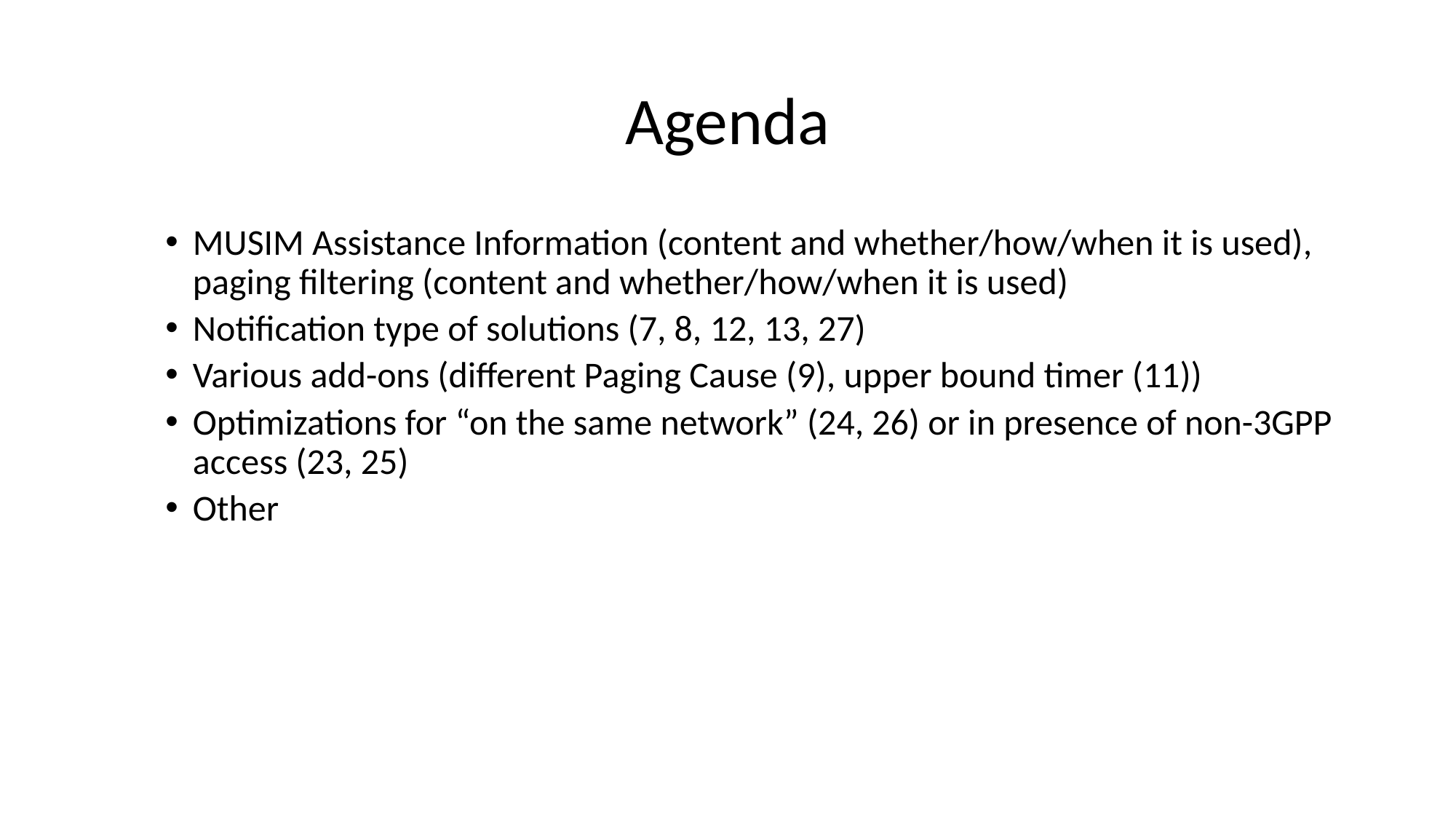

# Agenda
MUSIM Assistance Information (content and whether/how/when it is used), paging filtering (content and whether/how/when it is used)
Notification type of solutions (7, 8, 12, 13, 27)
Various add-ons (different Paging Cause (9), upper bound timer (11))
Optimizations for “on the same network” (24, 26) or in presence of non-3GPP access (23, 25)
Other